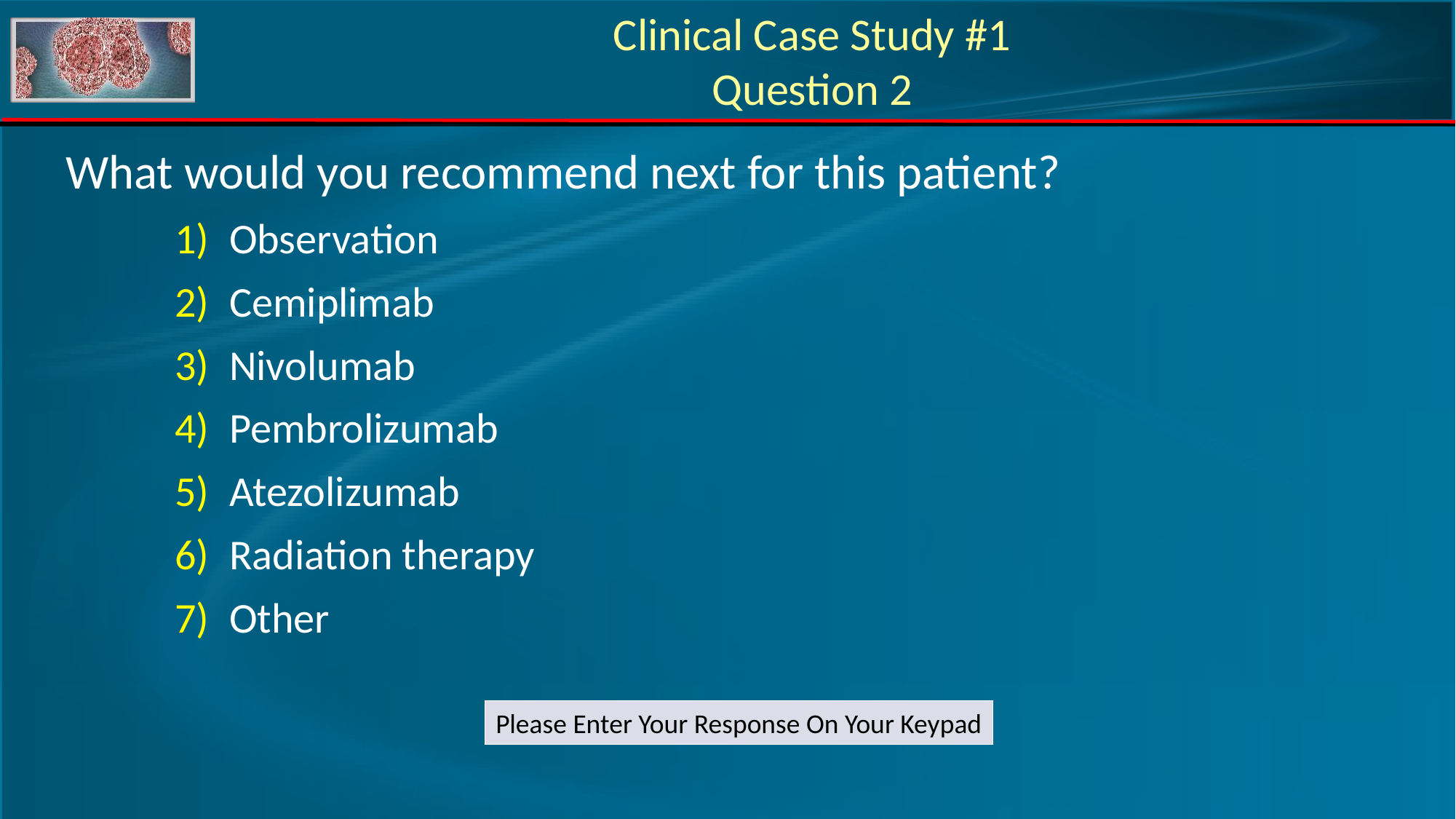

Clinical Case Study #1
Question 2
What would you recommend next for this patient?
Observation
Cemiplimab
Nivolumab
Pembrolizumab
Atezolizumab
Radiation therapy
Other

Please Enter Your Response On Your Keypad